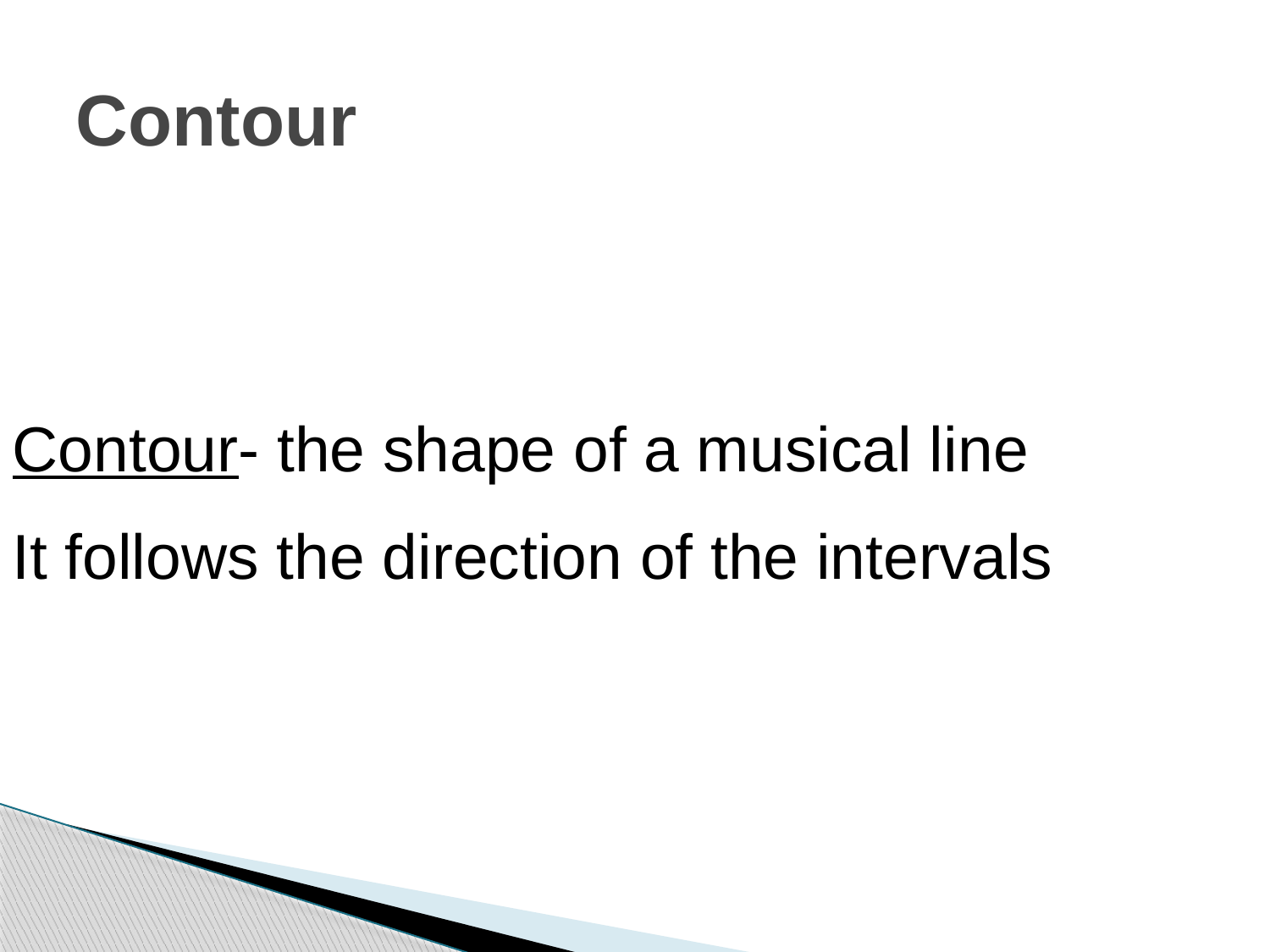

# Contour
Contour- the shape of a musical line
It follows the direction of the intervals